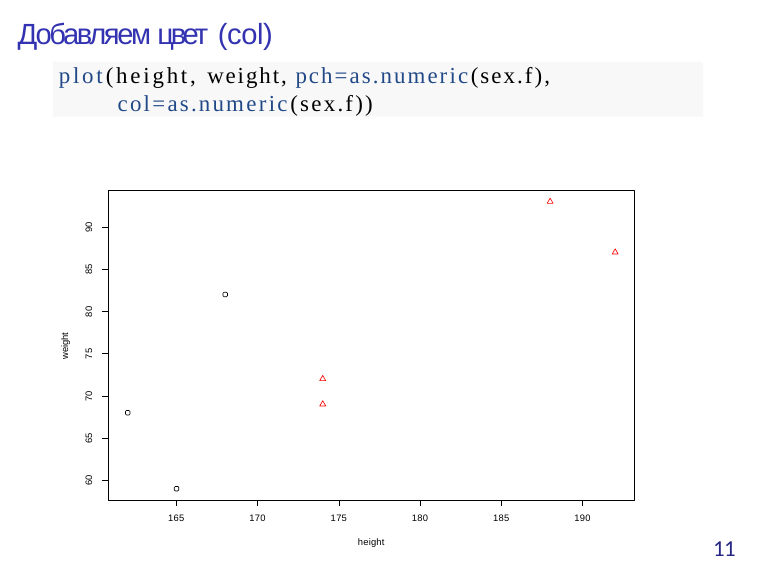

# Добавляем цвет (col)
plot(height, weight, pch=as.numeric(sex.f),
col=as.numeric(sex.f))

90

85

80

weight
75

70

65

60

165
170
175
180
185
190
11
height